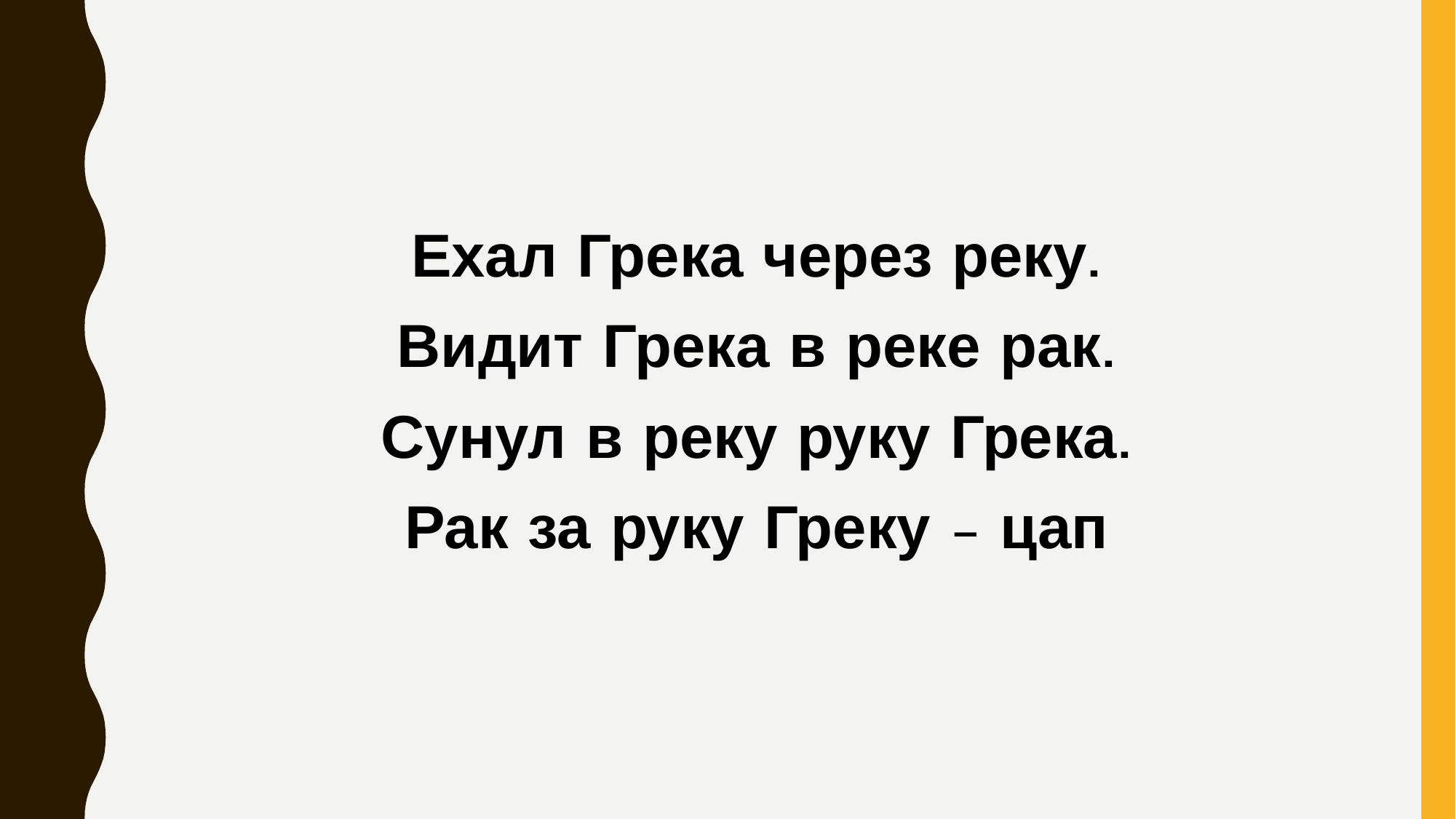

#
Ехал Грека через реку.
Видит Грека в реке рак.
Сунул в реку руку Грека.
Рак за руку Греку – цап